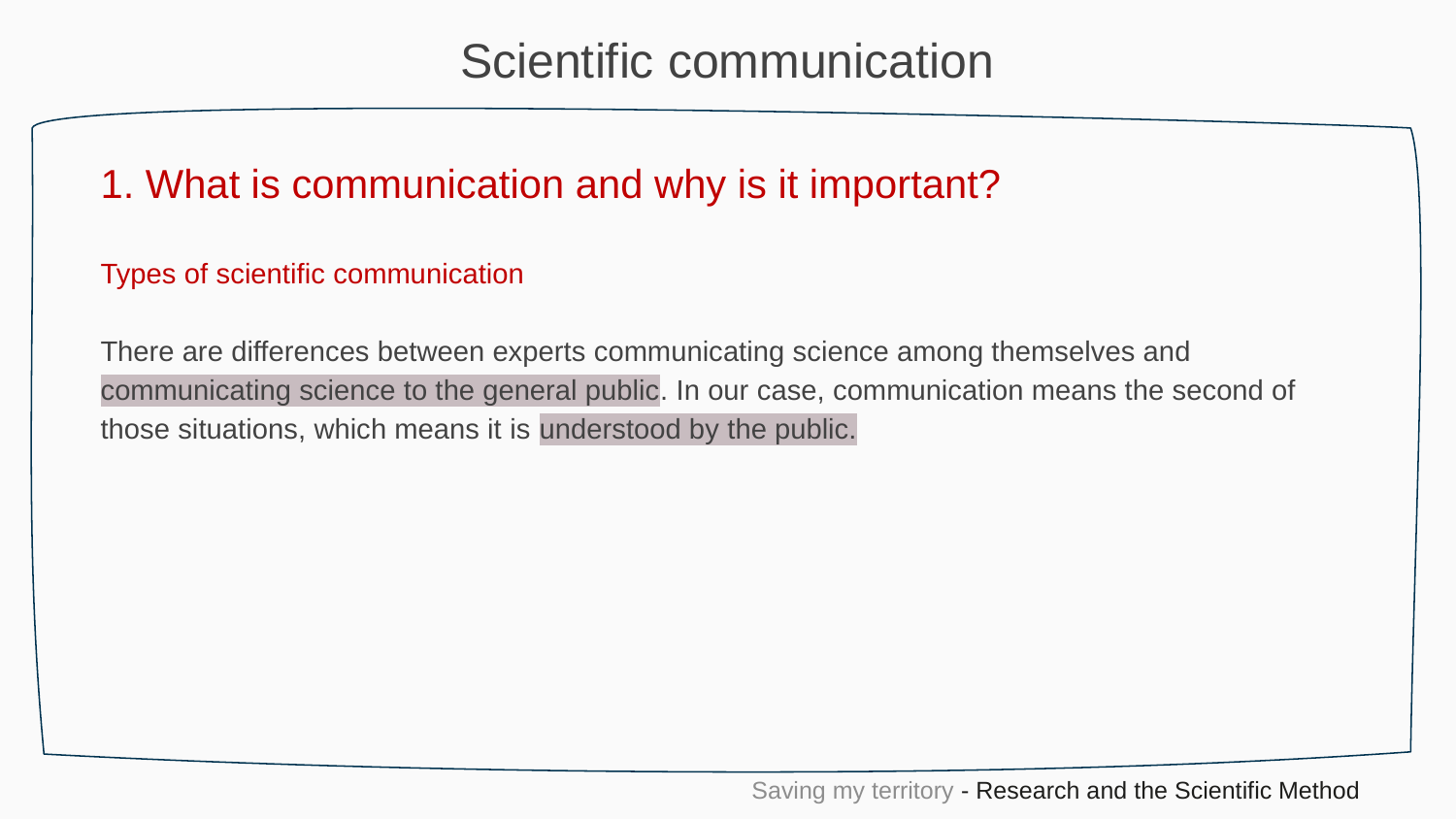

Scientific communication

1. What is communication and why is it important?
Types of scientific communication

There are differences between experts communicating science among themselves and communicating science to the general public. In our case, communication means the second of those situations, which means it is understood by the public.

Saving my territory - Research and the Scientific Method